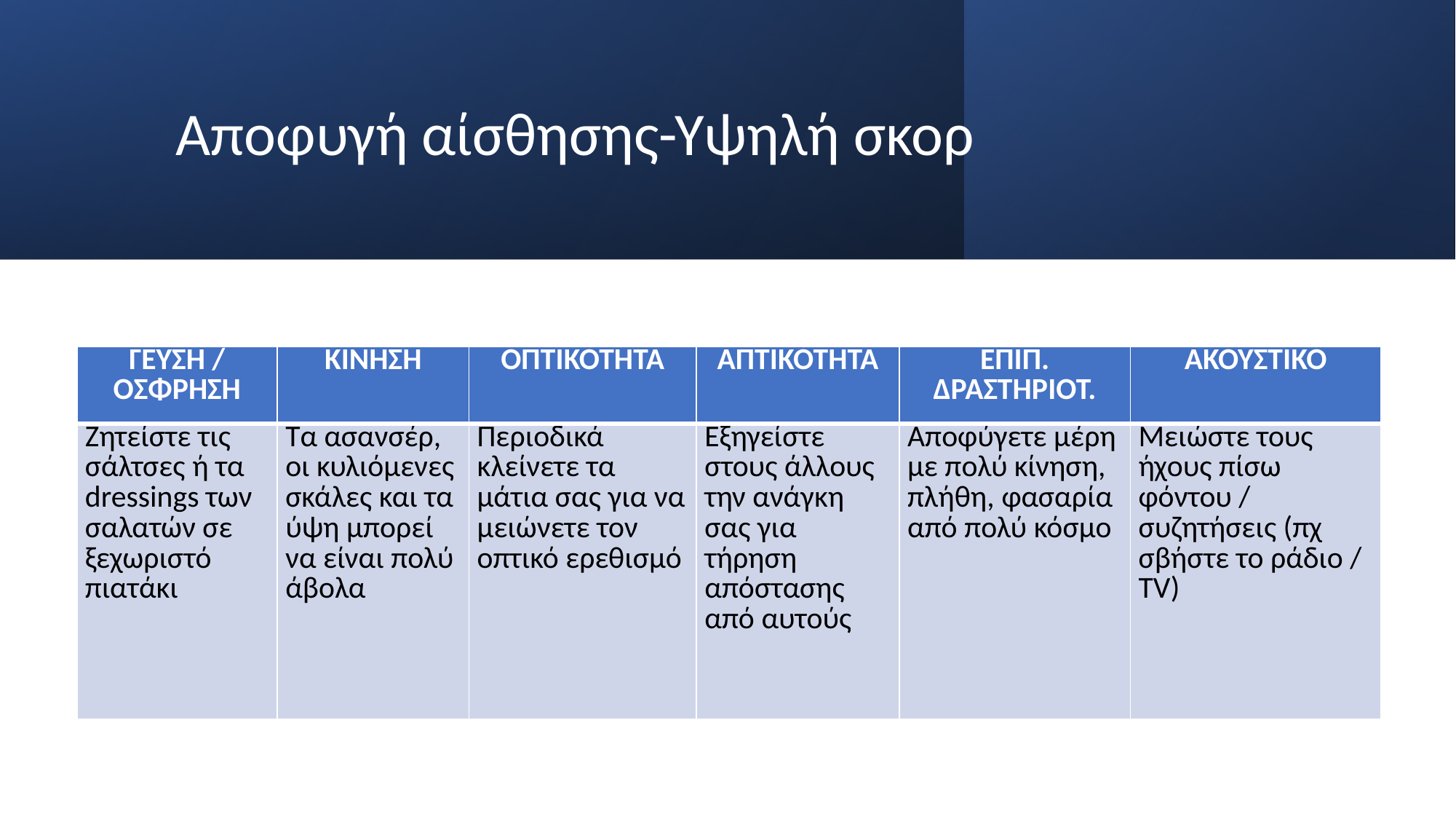

# Αποφυγή αίσθησης-Υψηλή σκορ
| ΓΕΥΣΗ / ΟΣΦΡΗΣΗ | ΚΙΝΗΣΗ | ΟΠΤΙΚΟΤΗΤΑ | ΑΠΤΙΚΟΤΗΤΑ | ΕΠΙΠ. ΔΡΑΣΤΗΡΙΟΤ. | ΑΚΟΥΣΤΙΚΟ |
| --- | --- | --- | --- | --- | --- |
| Ζητείστε τις σάλτσες ή τα dressings των σαλατών σε ξεχωριστό πιατάκι | Τα ασανσέρ, οι κυλιόμενες σκάλες και τα ύψη μπορεί να είναι πολύ άβολα | Περιοδικά κλείνετε τα μάτια σας για να μειώνετε τον οπτικό ερεθισμό | Εξηγείστε στους άλλους την ανάγκη σας για τήρηση απόστασης από αυτούς | Αποφύγετε μέρη με πολύ κίνηση, πλήθη, φασαρία από πολύ κόσμο | Μειώστε τους ήχους πίσω φόντου / συζητήσεις (πχ σβήστε το ράδιο / TV) |